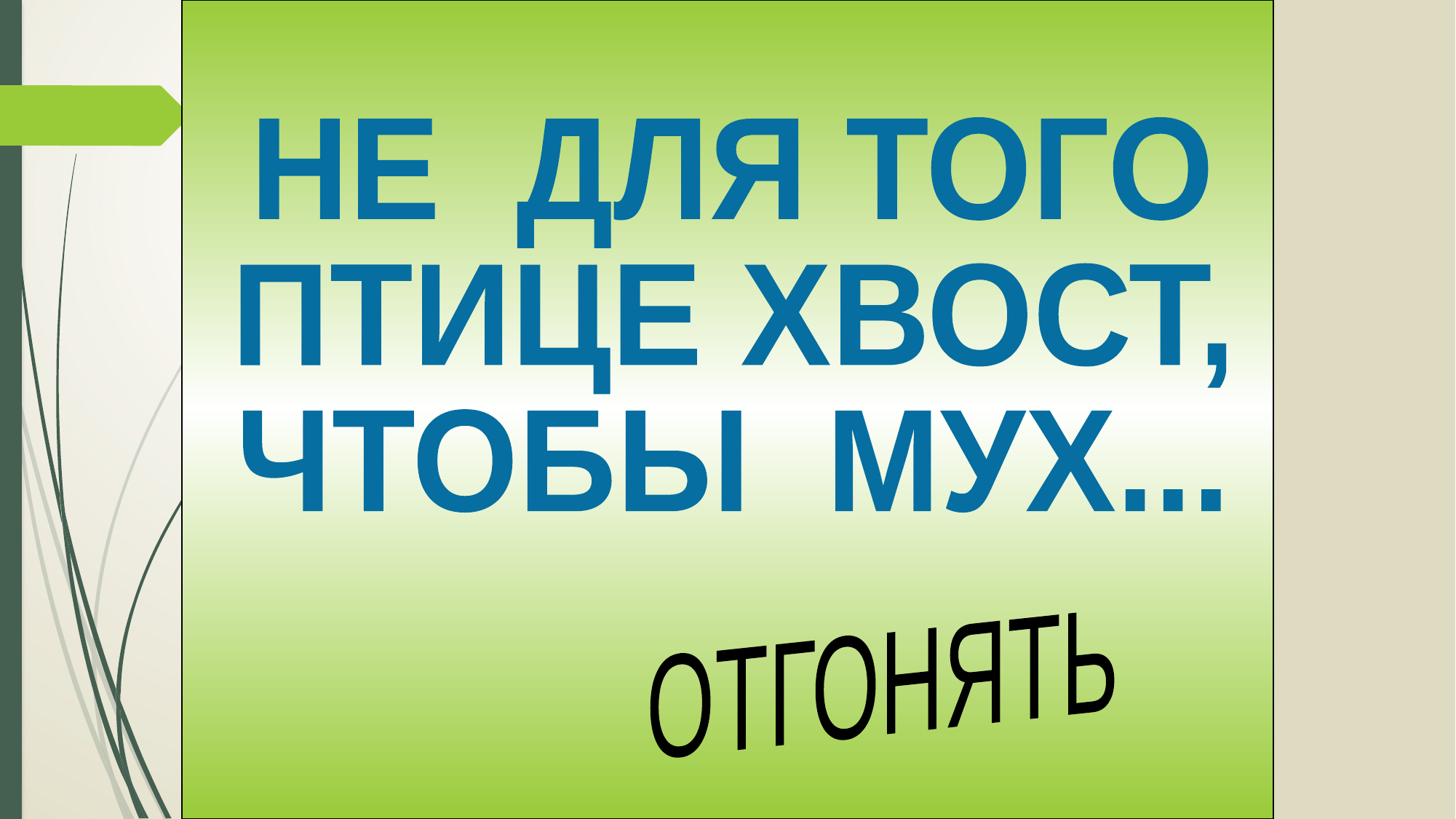

НЕ  ДЛЯ ТОГО
ПТИЦЕ ХВОСТ,
ЧТОБЫ  МУХ...
ОТГОНЯТЬ